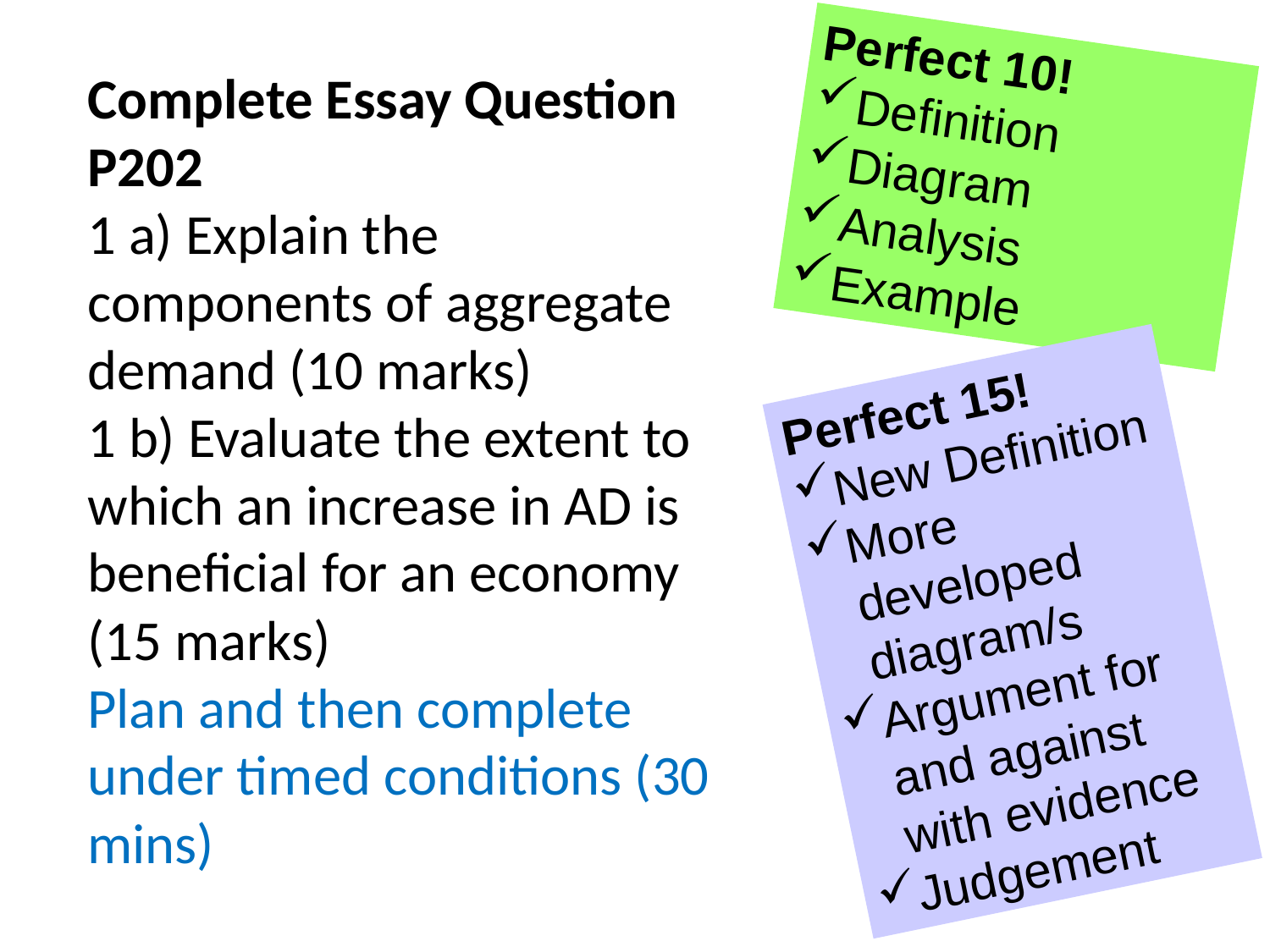

Perfect 10!
Definition
Diagram
Analysis
Example
Complete Essay Question P202
1 a) Explain the components of aggregate demand (10 marks)
1 b) Evaluate the extent to which an increase in AD is beneficial for an economy (15 marks)
Plan and then complete under timed conditions (30 mins)
Perfect 15!
New Definition
More developed diagram/s
Argument for and against with evidence
Judgement